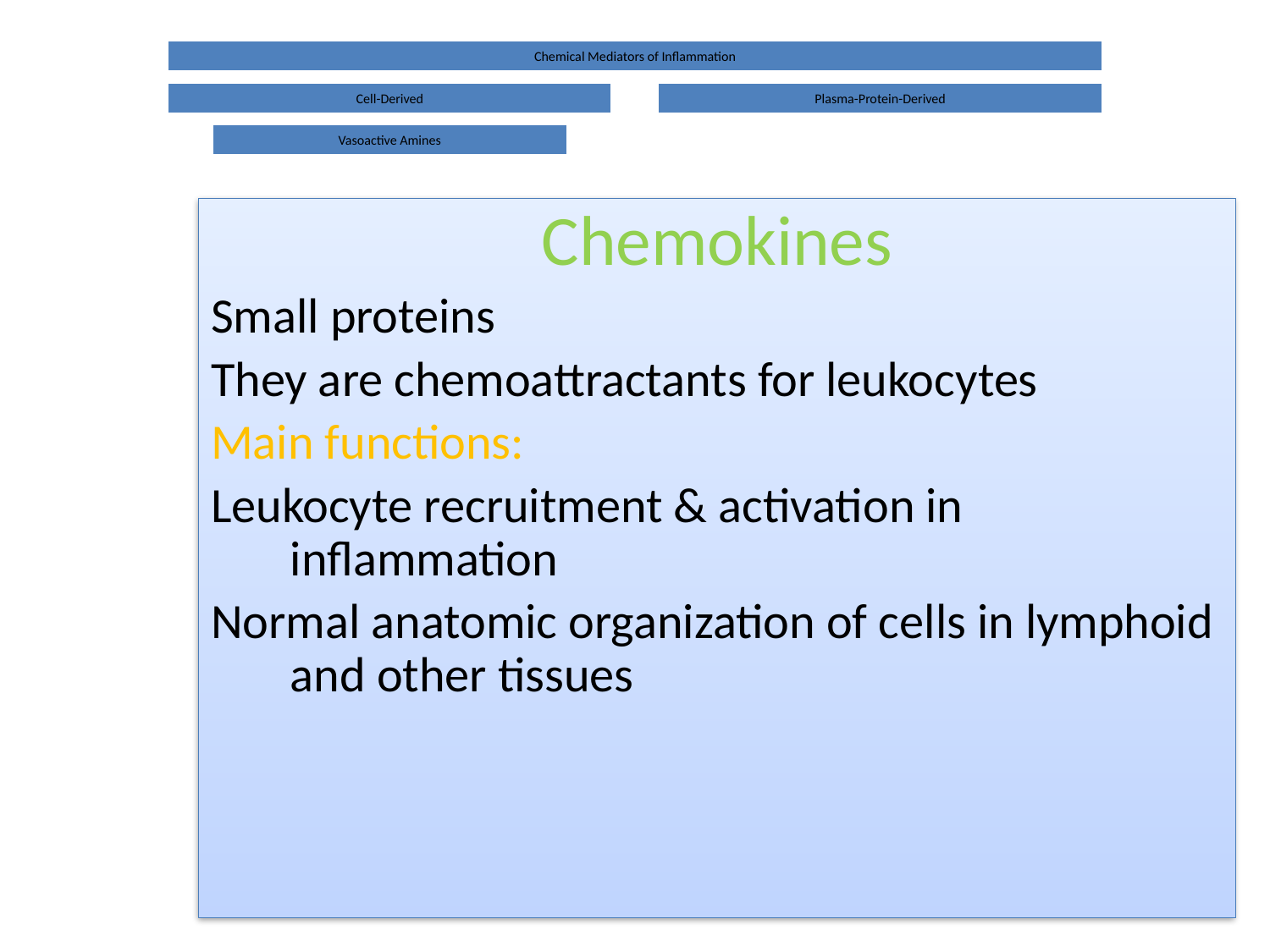

Chemical Mediators of Inflammation
Cell-Derived
Vasoactive Amines
Eicosanoids
PAF
Cytokines
Chemokines
ROS
NO
Lysosomal Enzymes of Leukocytes
Neuropeptides
Plasma-Protein-Derived
Chemokines
Small proteins
They are chemoattractants for leukocytes
Main functions:
Leukocyte recruitment & activation in inflammation
Normal anatomic organization of cells in lymphoid and other tissues